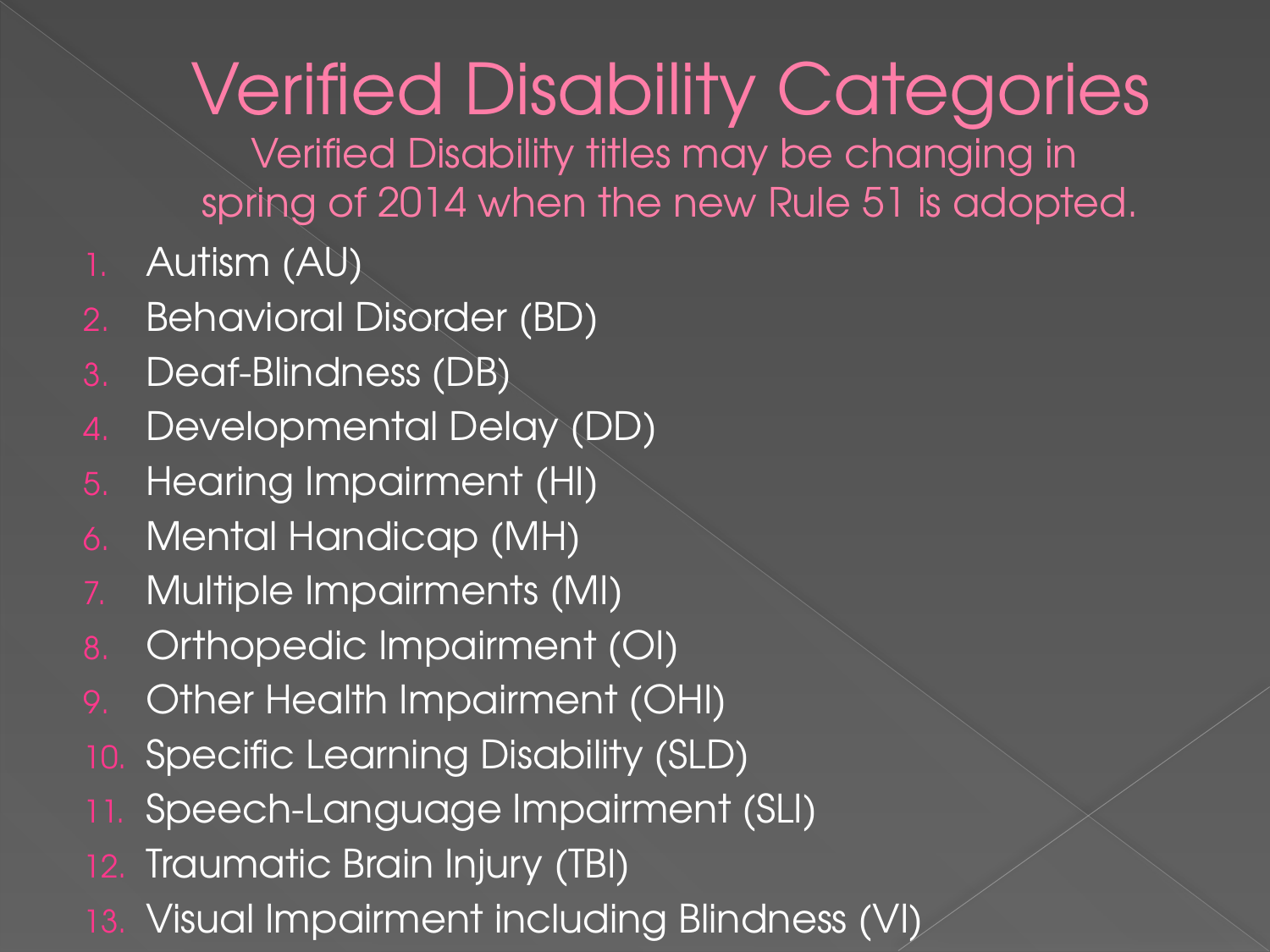

# Verified Disability Categories Verified Disability titles may be changing in spring of 2014 when the new Rule 51 is adopted.
Autism (AU)
Behavioral Disorder (BD)
Deaf-Blindness (DB)
Developmental Delay (DD)
Hearing Impairment (HI)
Mental Handicap (MH)
Multiple Impairments (MI)
Orthopedic Impairment (OI)
Other Health Impairment (OHI)
Specific Learning Disability (SLD)
Speech-Language Impairment (SLI)
Traumatic Brain Injury (TBI)
Visual Impairment including Blindness (VI)